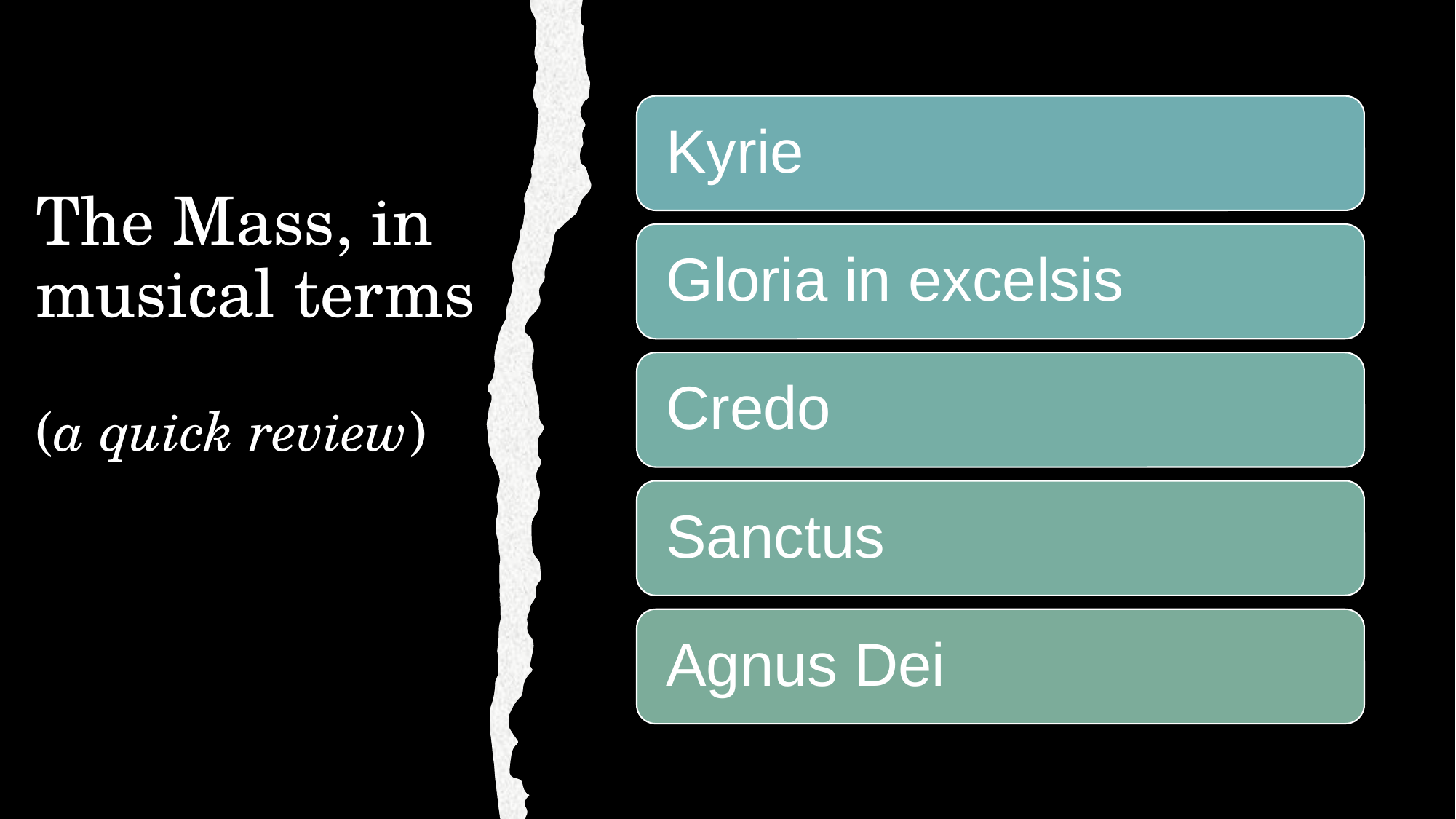

Kyrie
Gloria in excelsis
Credo
Sanctus
Agnus Dei
# The Mass, in musical terms (a quick review)